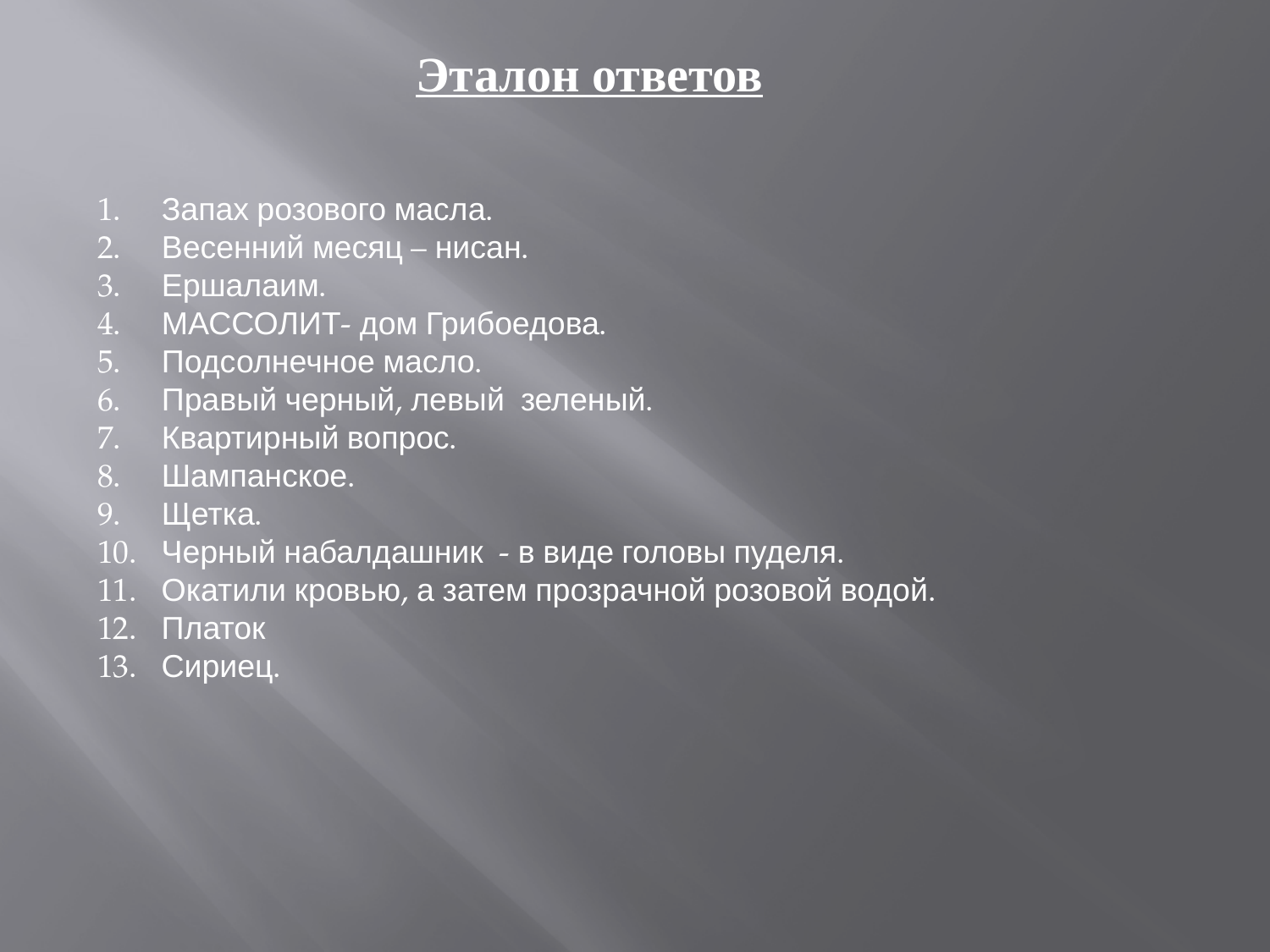

Эталон ответов

1.     Запах розового масла.
2.     Весенний месяц – нисан.
3.     Ершалаим.
4.     МАССОЛИТ- дом Грибоедова.
5.     Подсолнечное масло.
6.     Правый черный, левый  зеленый.
7.     Квартирный вопрос.
8.     Шампанское.
9.     Щетка.
10.   Черный набалдашник  - в виде головы пуделя.
11.   Окатили кровью, а затем прозрачной розовой водой.
12.   Платок
13.   Сириец.